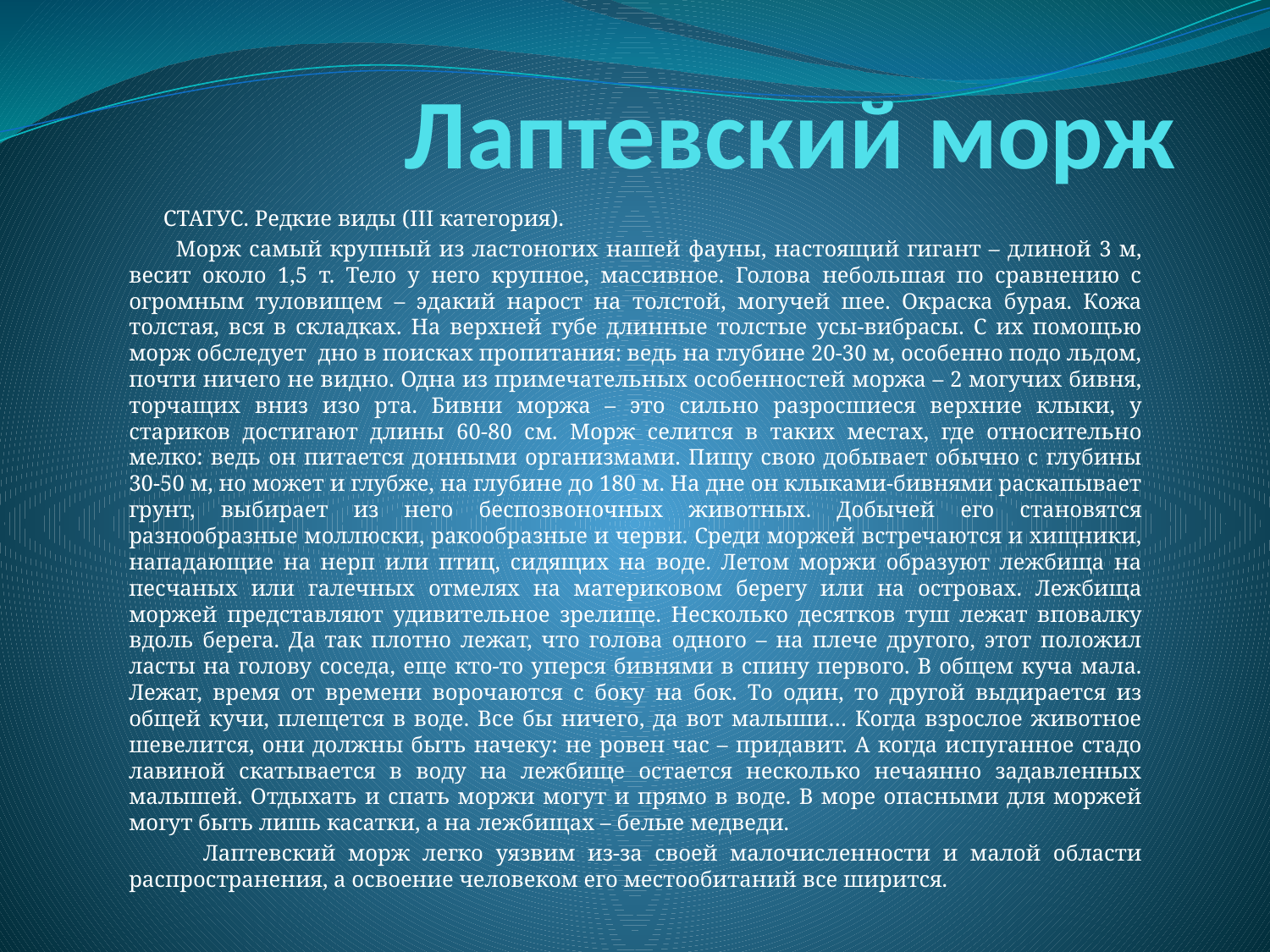

# Лаптевский морж
      СТАТУС. Редкие виды (III категория).
      Морж самый крупный из ластоногих нашей фауны, настоящий гигант – длиной 3 м, весит около 1,5 т. Тело у него крупное, массивное. Голова небольшая по сравнению с огромным туловищем – эдакий нарост на толстой, могучей шее. Окраска бурая. Кожа толстая, вся в складках. На верхней губе длинные толстые усы-вибрасы. С их помощью морж обследует  дно в поисках пропитания: ведь на глубине 20-30 м, особенно подо льдом, почти ничего не видно. Одна из примечательных особенностей моржа – 2 могучих бивня, торчащих вниз изо рта. Бивни моржа – это сильно разросшиеся верхние клыки, у стариков достигают длины 60-80 см. Морж селится в таких местах, где относительно мелко: ведь он питается донными организмами. Пищу свою добывает обычно с глубины 30-50 м, но может и глубже, на глубине до 180 м. На дне он клыками-бивнями раскапывает грунт, выбирает из него беспозвоночных животных. Добычей его становятся разнообразные моллюски, ракообразные и черви. Среди моржей встречаются и хищники, нападающие на нерп или птиц, сидящих на воде. Летом моржи образуют лежбища на песчаных или галечных отмелях на материковом берегу или на островах. Лежбища моржей представляют удивительное зрелище. Несколько десятков туш лежат вповалку вдоль берега. Да так плотно лежат, что голова одного – на плече другого, этот положил ласты на голову соседа, еще кто-то уперся бивнями в спину первого. В общем куча мала. Лежат, время от времени ворочаются с боку на бок. То один, то другой выдирается из общей кучи, плещется в воде. Все бы ничего, да вот малыши… Когда взрослое животное шевелится, они должны быть начеку: не ровен час – придавит. А когда испуганное стадо лавиной скатывается в воду на лежбище остается несколько нечаянно задавленных малышей. Отдыхать и спать моржи могут и прямо в воде. В море опасными для моржей могут быть лишь касатки, а на лежбищах – белые медведи.
      Лаптевский морж легко уязвим из-за своей малочисленности и малой области распространения, а освоение человеком его местообитаний все ширится.